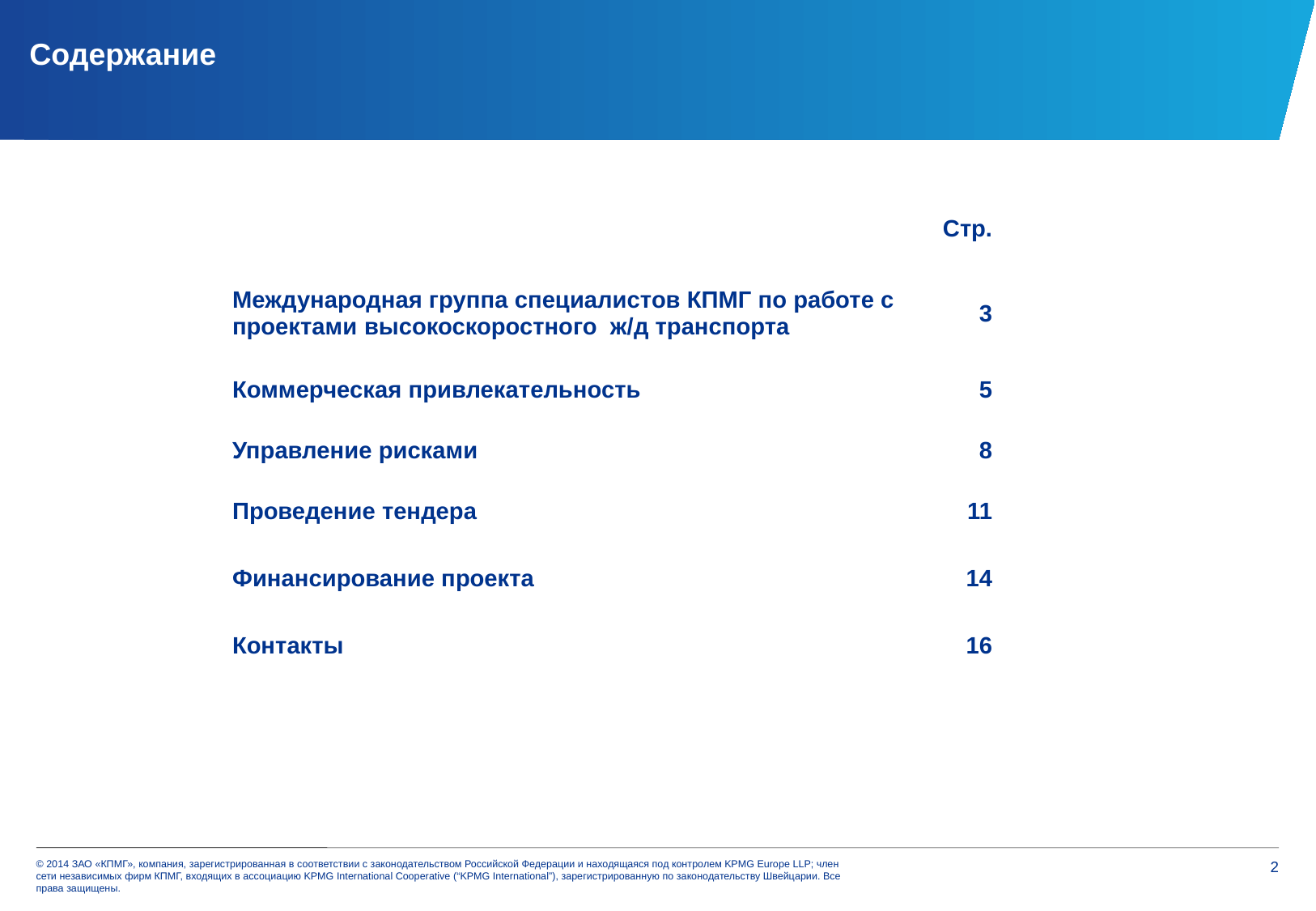

# Содержание
|  | Стр. |
| --- | --- |
| Международная группа специалистов КПМГ по работе с проектами высокоскоростного ж/д транспорта | 3 |
| Коммерческая привлекательность | 5 |
| Управление рисками | 8 |
| Проведение тендера | 11 |
| Финансирование проекта | 14 |
| Контакты | 16 |